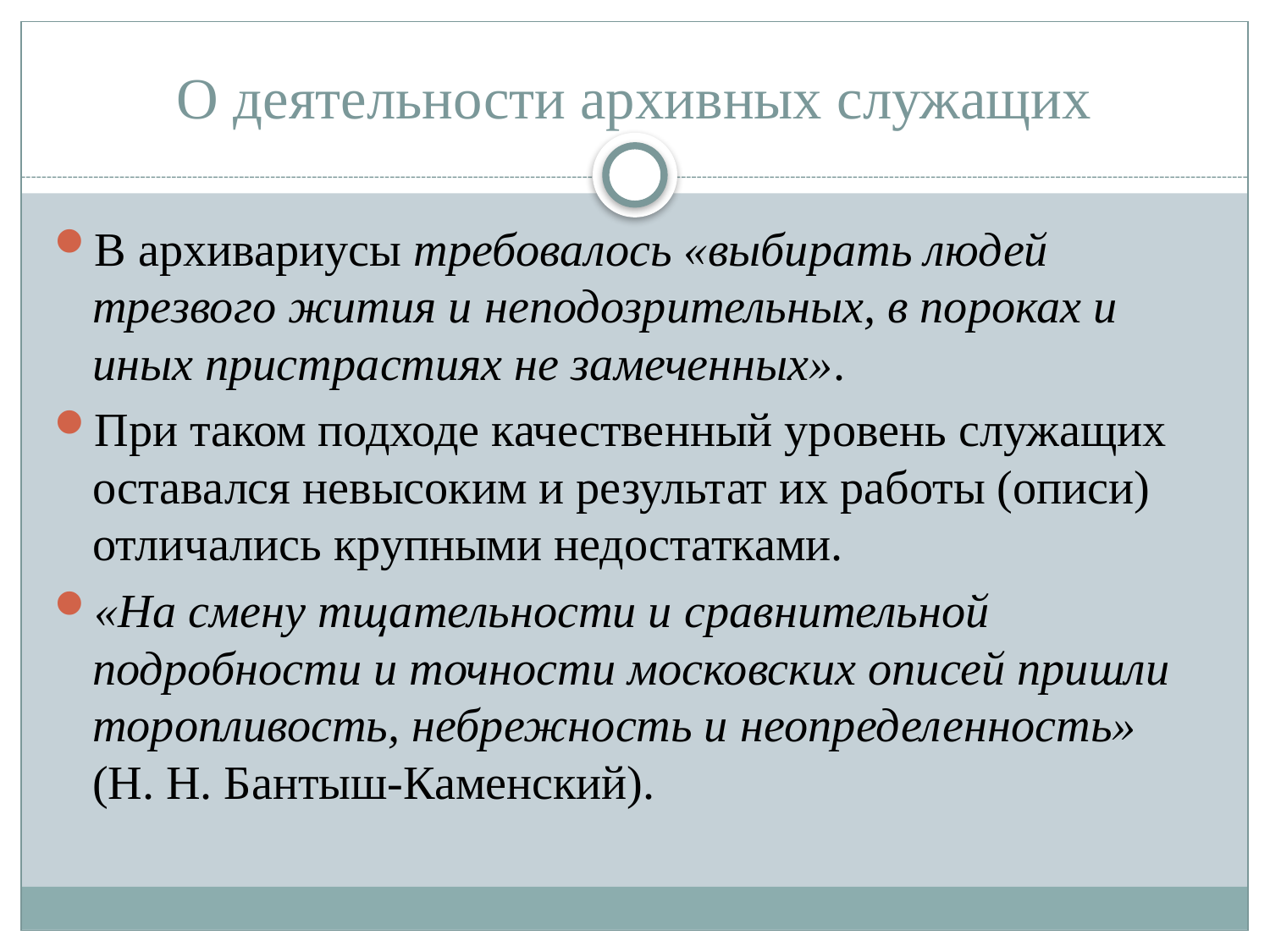

# О деятельности архивных служащих
В архивариусы требовалось «выбирать людей трезвого жития и неподозрительных, в пороках и иных пристрастиях не замеченных».
При таком подходе качественный уровень служащих оставался невысоким и результат их работы (описи) отличались крупными недостатками.
«На смену тщательности и сравнительной подробности и точности московских описей пришли торопливость, небрежность и неопределенность»    (Н. Н. Бантыш-Каменский).